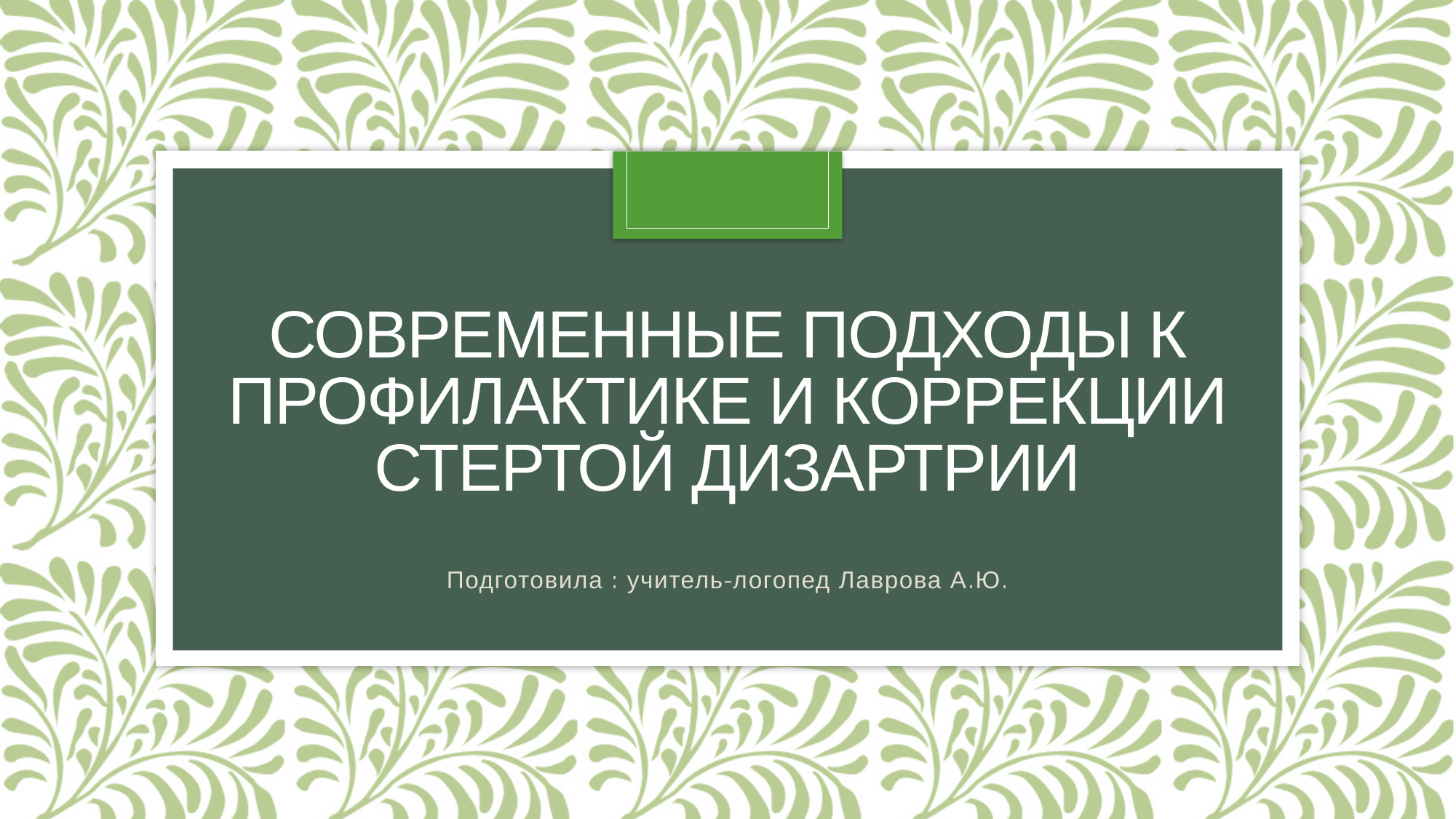

# СОВРЕМЕННЫЕ ПОДХОДЫ К ПРОФИЛАКТИКЕ И КОРРЕКЦИИ СТЕРТОЙ ДИЗАРТРИИ
Подготовила : учитель-логопед Лаврова А.Ю.